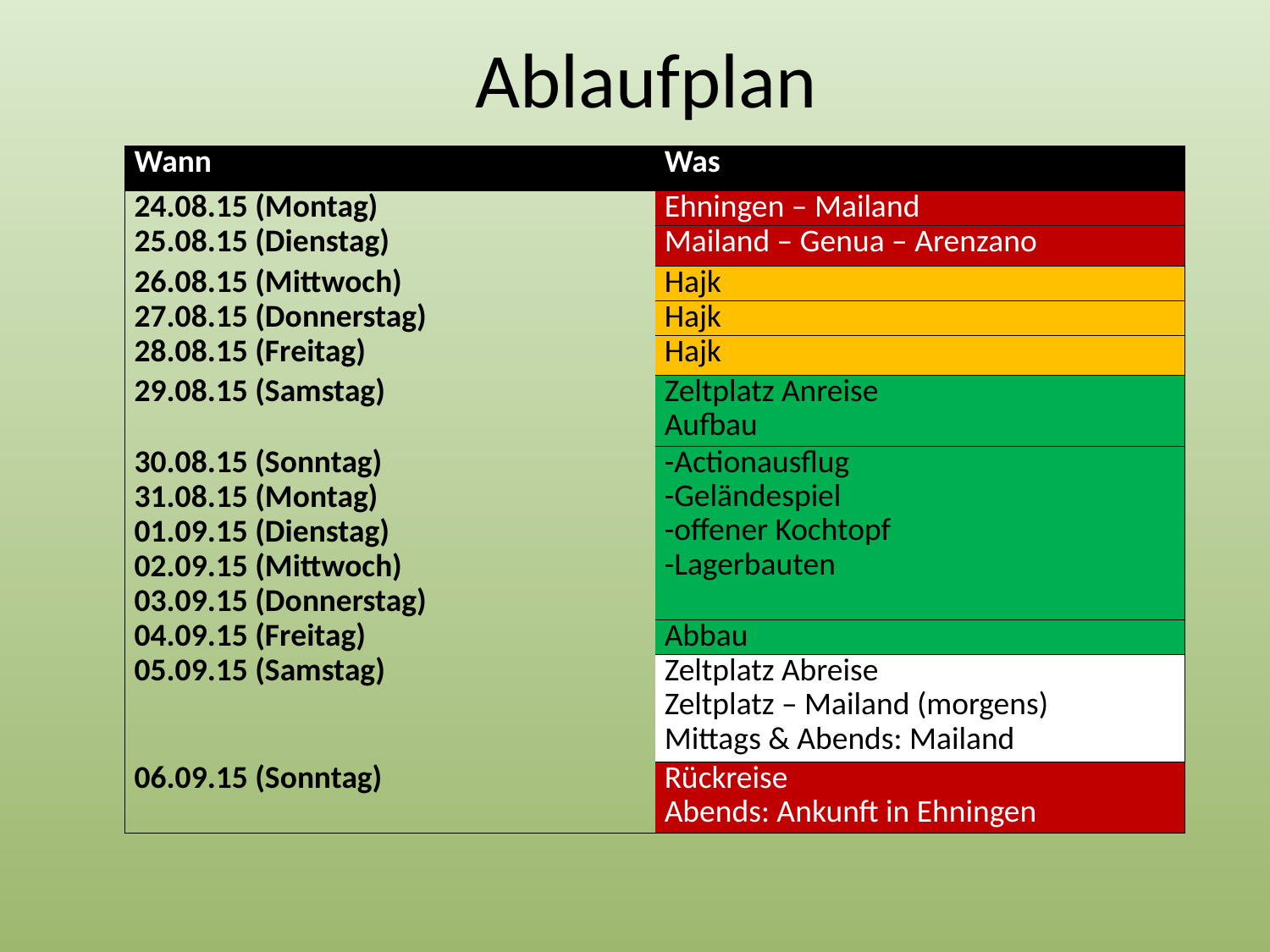

# Ablaufplan
| Wann | Was |
| --- | --- |
| 24.08.15 (Montag) | Ehningen – Mailand |
| 25.08.15 (Dienstag) | Mailand – Genua – Arenzano |
| 26.08.15 (Mittwoch) | Hajk |
| 27.08.15 (Donnerstag) | Hajk |
| 28.08.15 (Freitag) | Hajk |
| 29.08.15 (Samstag) | Zeltplatz Anreise Aufbau |
| 30.08.15 (Sonntag) | -Actionausflug -Geländespiel -offener Kochtopf -Lagerbauten |
| 31.08.15 (Montag) |  |
| 01.09.15 (Dienstag) |  |
| 02.09.15 (Mittwoch) |  |
| 03.09.15 (Donnerstag) |  |
| 04.09.15 (Freitag) | Abbau |
| 05.09.15 (Samstag) | Zeltplatz Abreise Zeltplatz – Mailand (morgens) Mittags & Abends: Mailand |
| 06.09.15 (Sonntag) | Rückreise Abends: Ankunft in Ehningen |